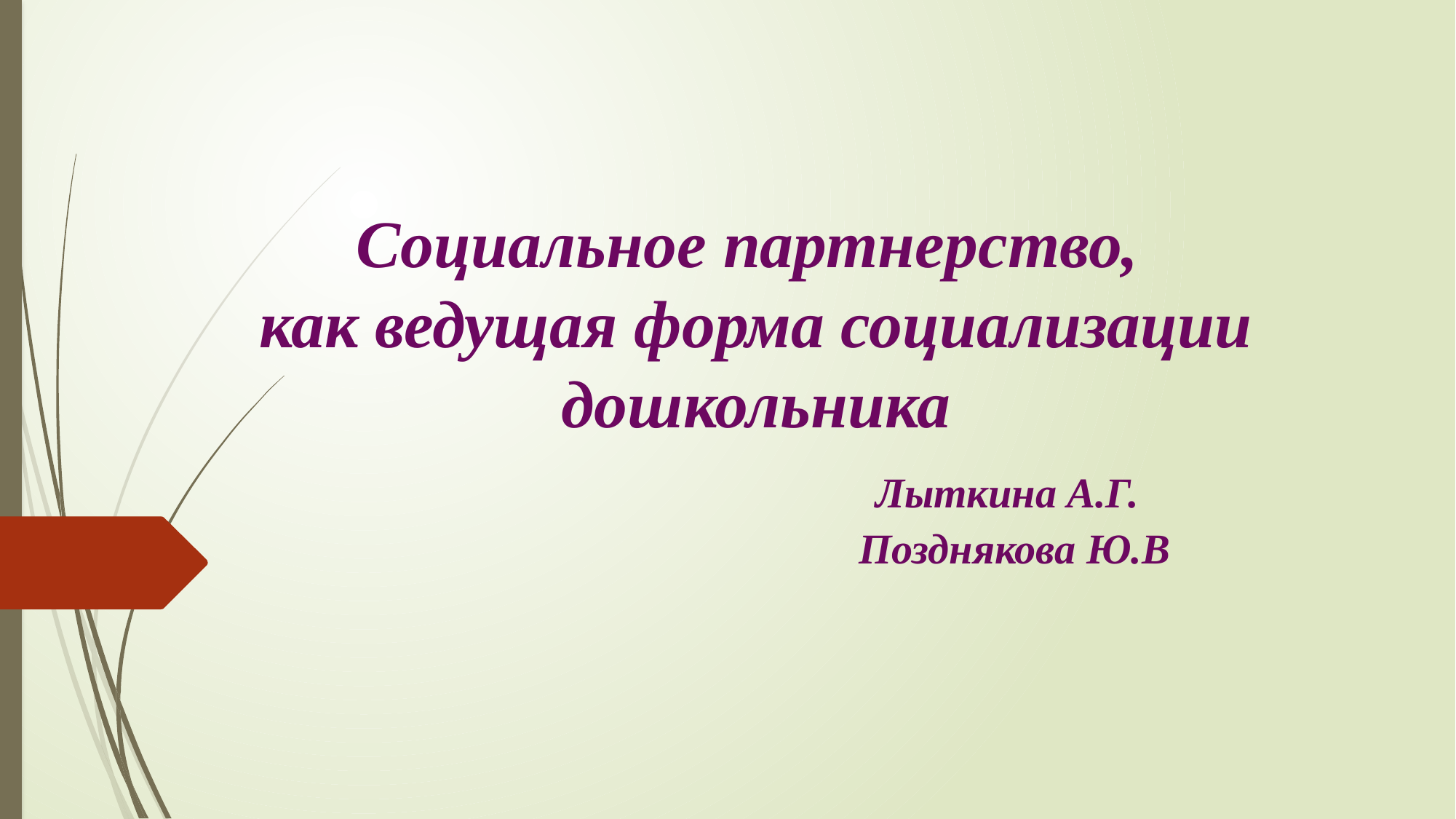

# Социальное партнерство, как ведущая форма социализации дошкольника Лыткина А.Г. Позднякова Ю.В